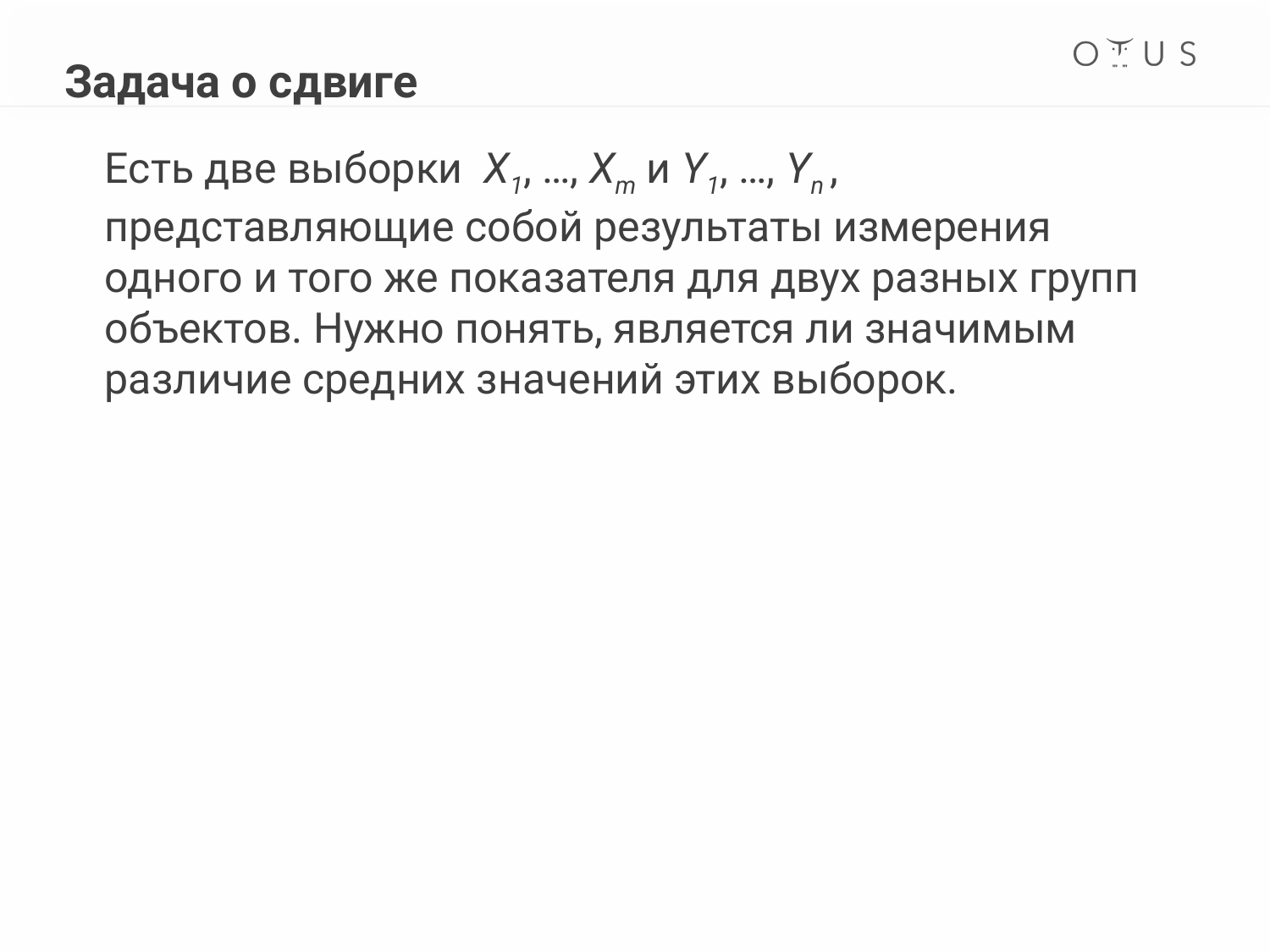

Задача о сдвиге
Есть две выборки  X1, …, Xm и Y1, …, Yn , представляющие собой результаты измерения одного и того же показателя для двух разных групп объектов. Нужно понять, является ли значимым различие средних значений этих выборок.